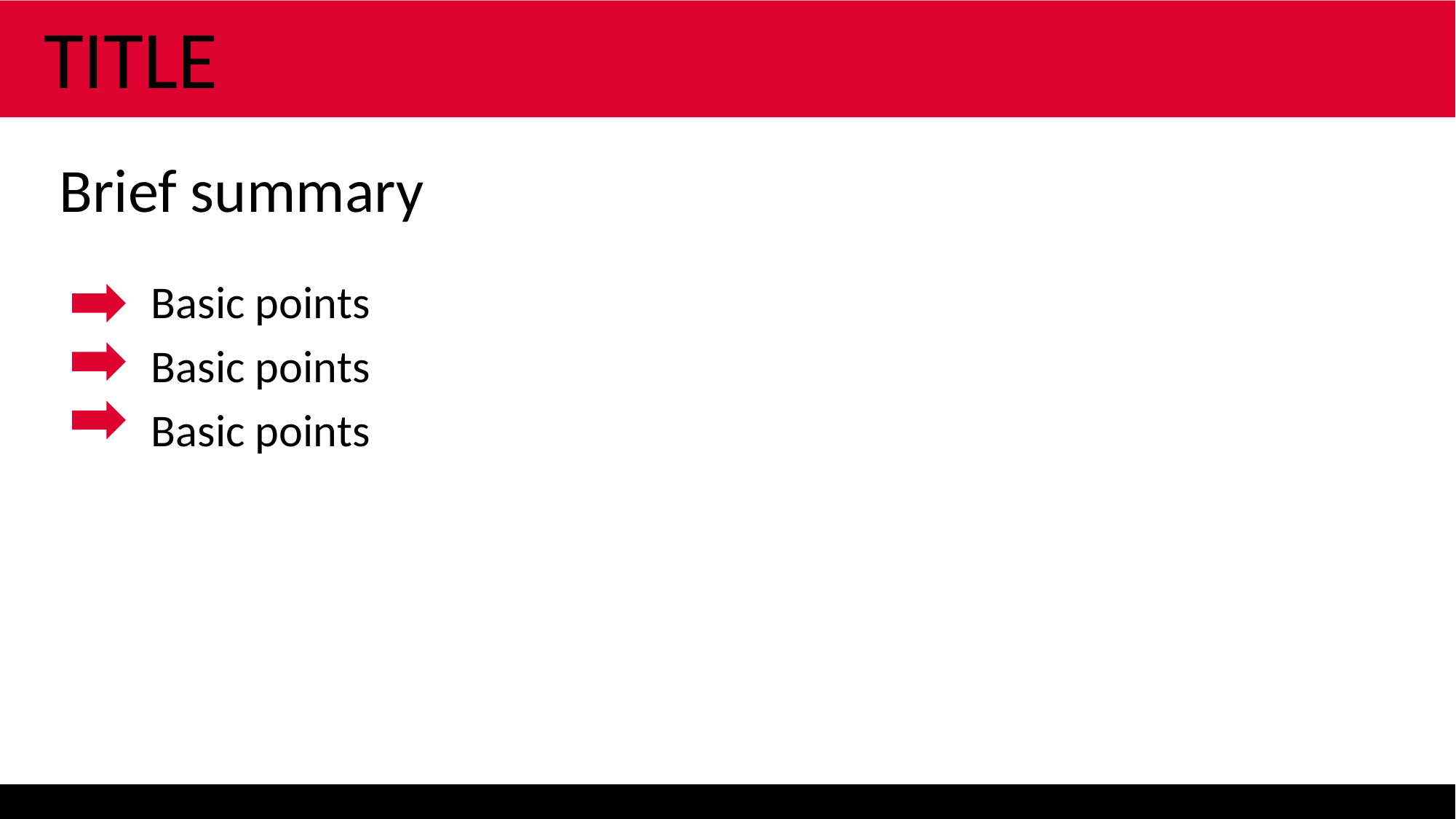

# TITLE
Brief summary
Basic points
Basic points
Basic points